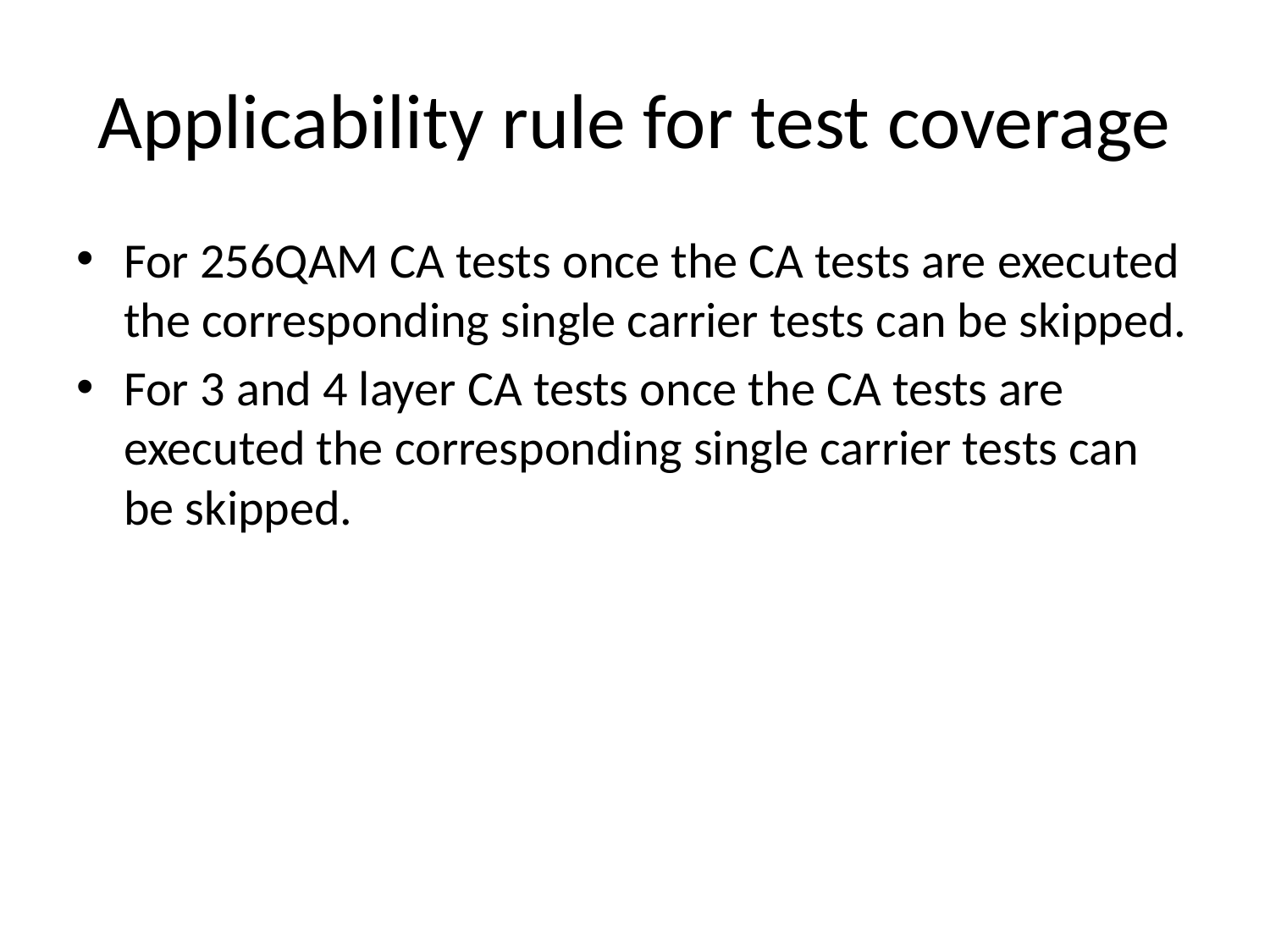

# Applicability rule for test coverage
For 256QAM CA tests once the CA tests are executed the corresponding single carrier tests can be skipped.
For 3 and 4 layer CA tests once the CA tests are executed the corresponding single carrier tests can be skipped.